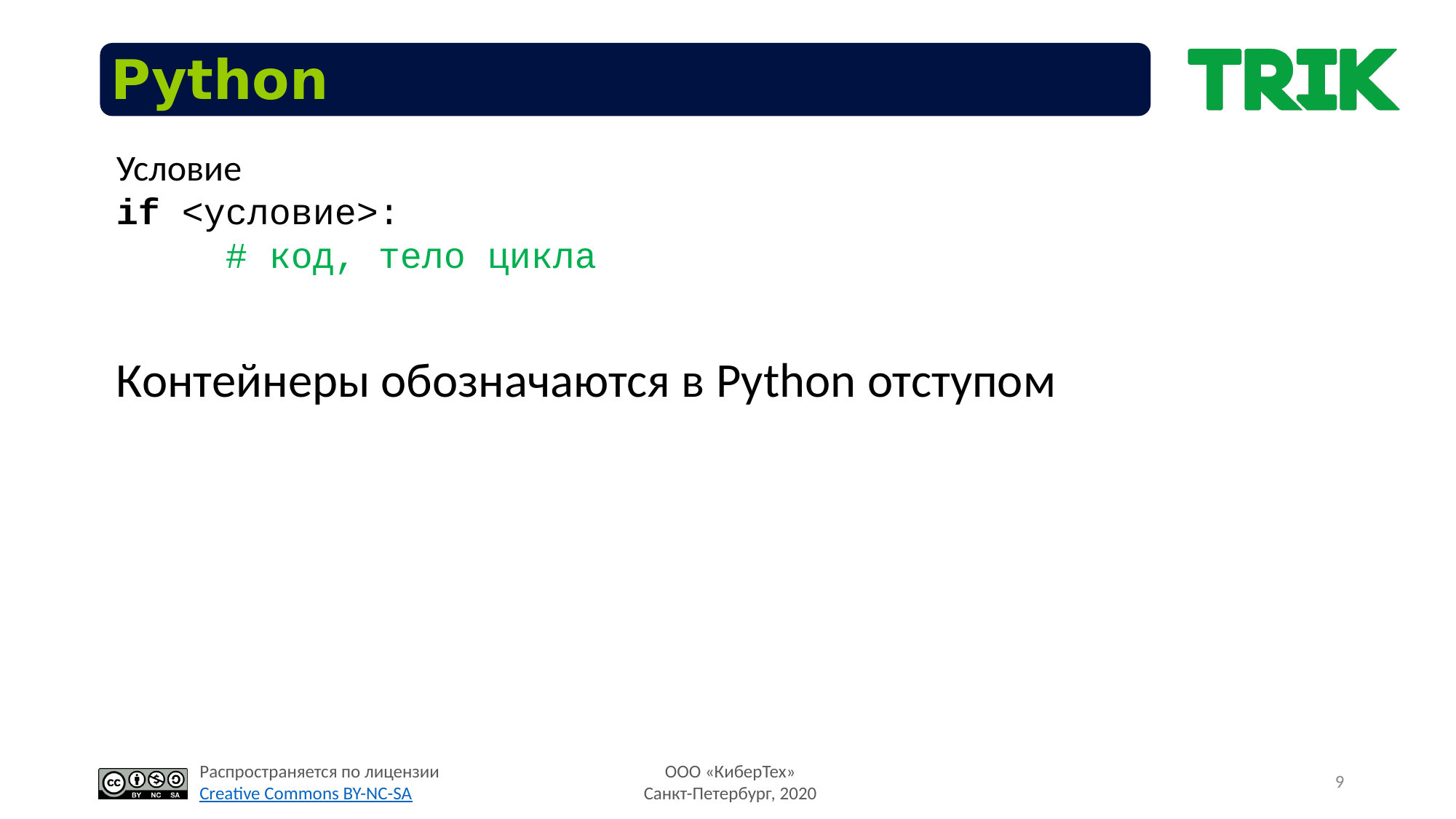

# Python
Условие
if <условие>:
	# код, тело цикла
Контейнеры обозначаются в Python отступом
9